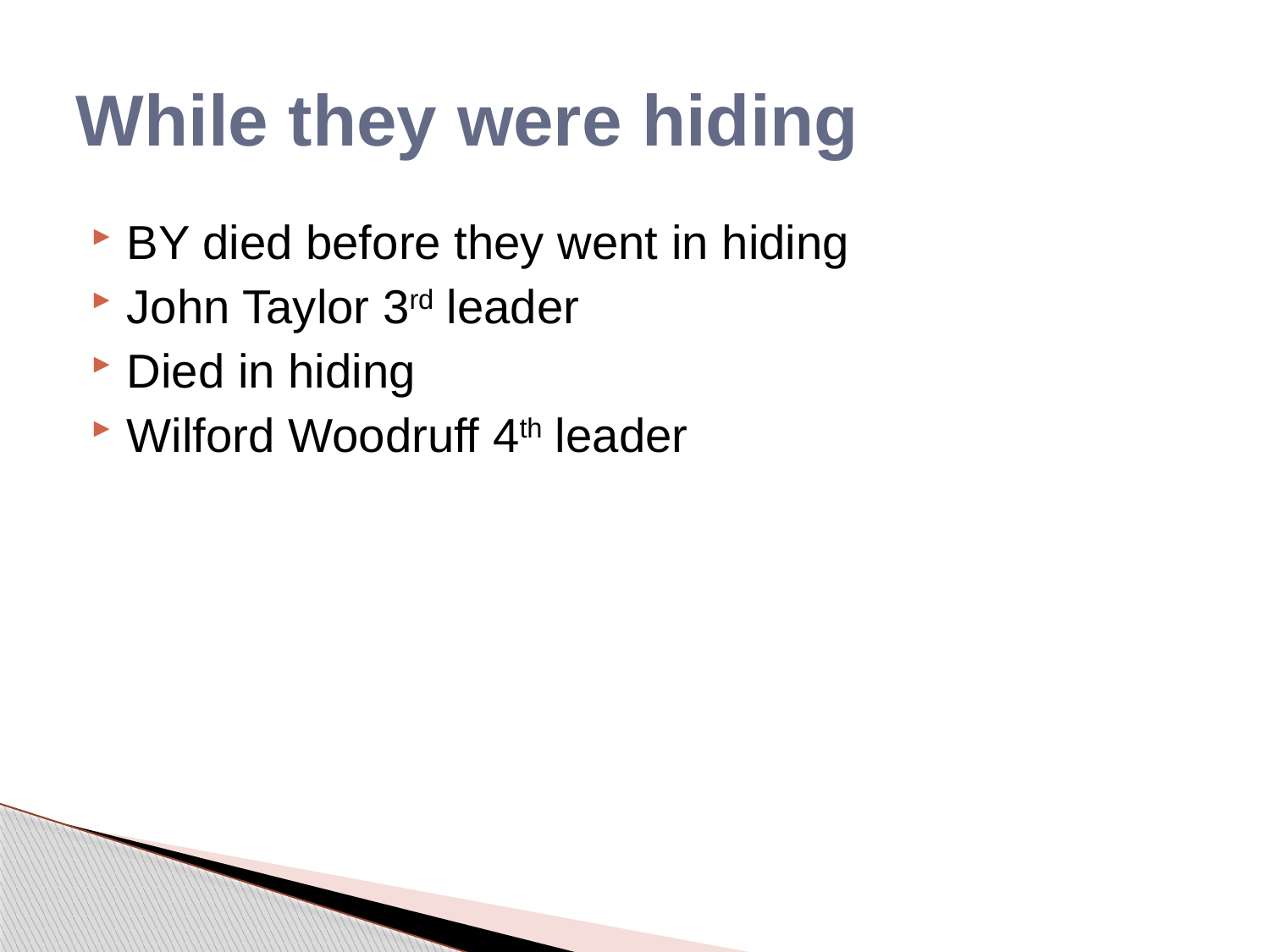

# While they were hiding
BY died before they went in hiding
John Taylor 3rd leader
Died in hiding
Wilford Woodruff 4th leader